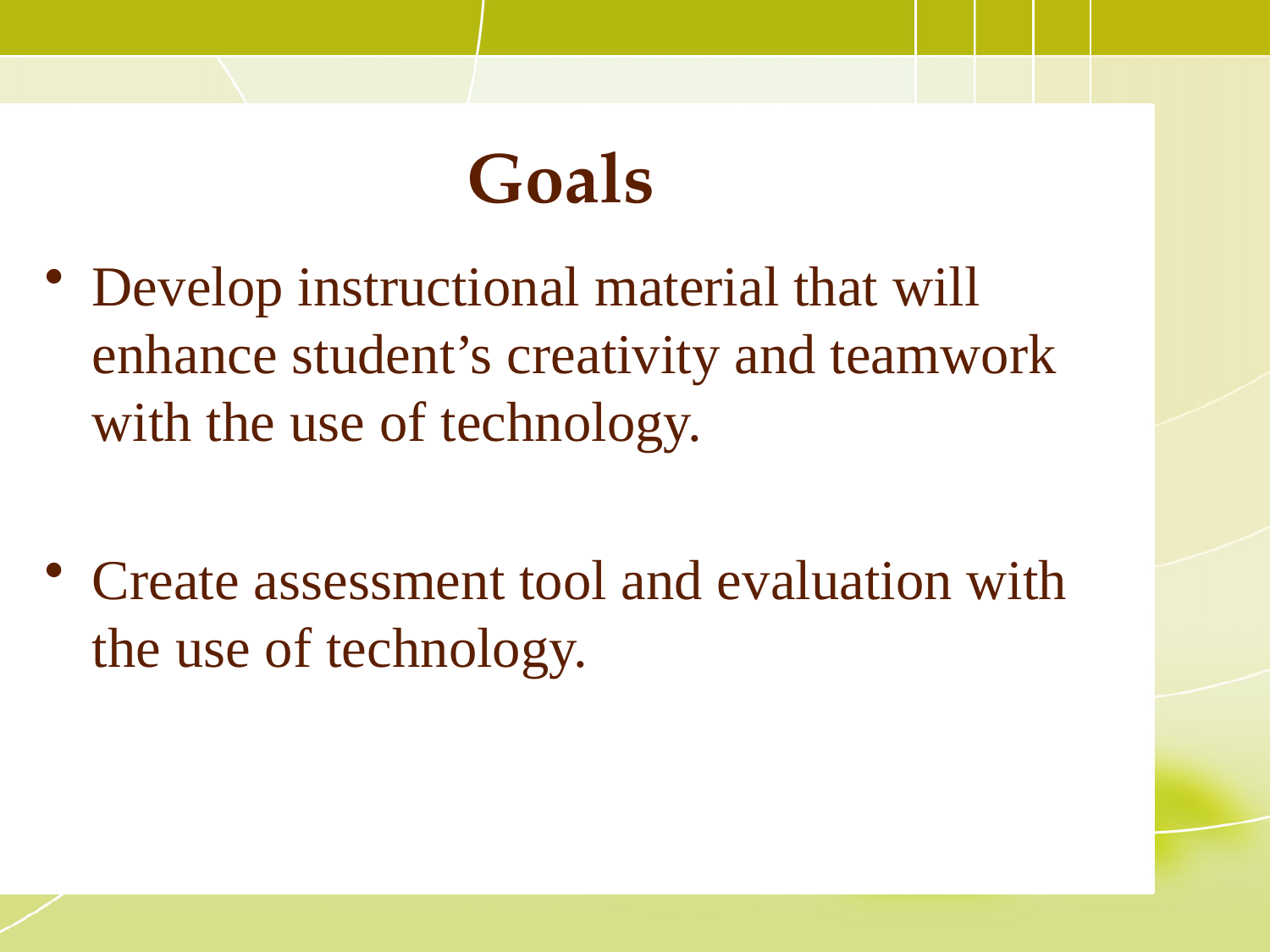

# Goals
Develop instructional material that will enhance student’s creativity and teamwork with the use of technology.

Create assessment tool and evaluation with the use of technology.